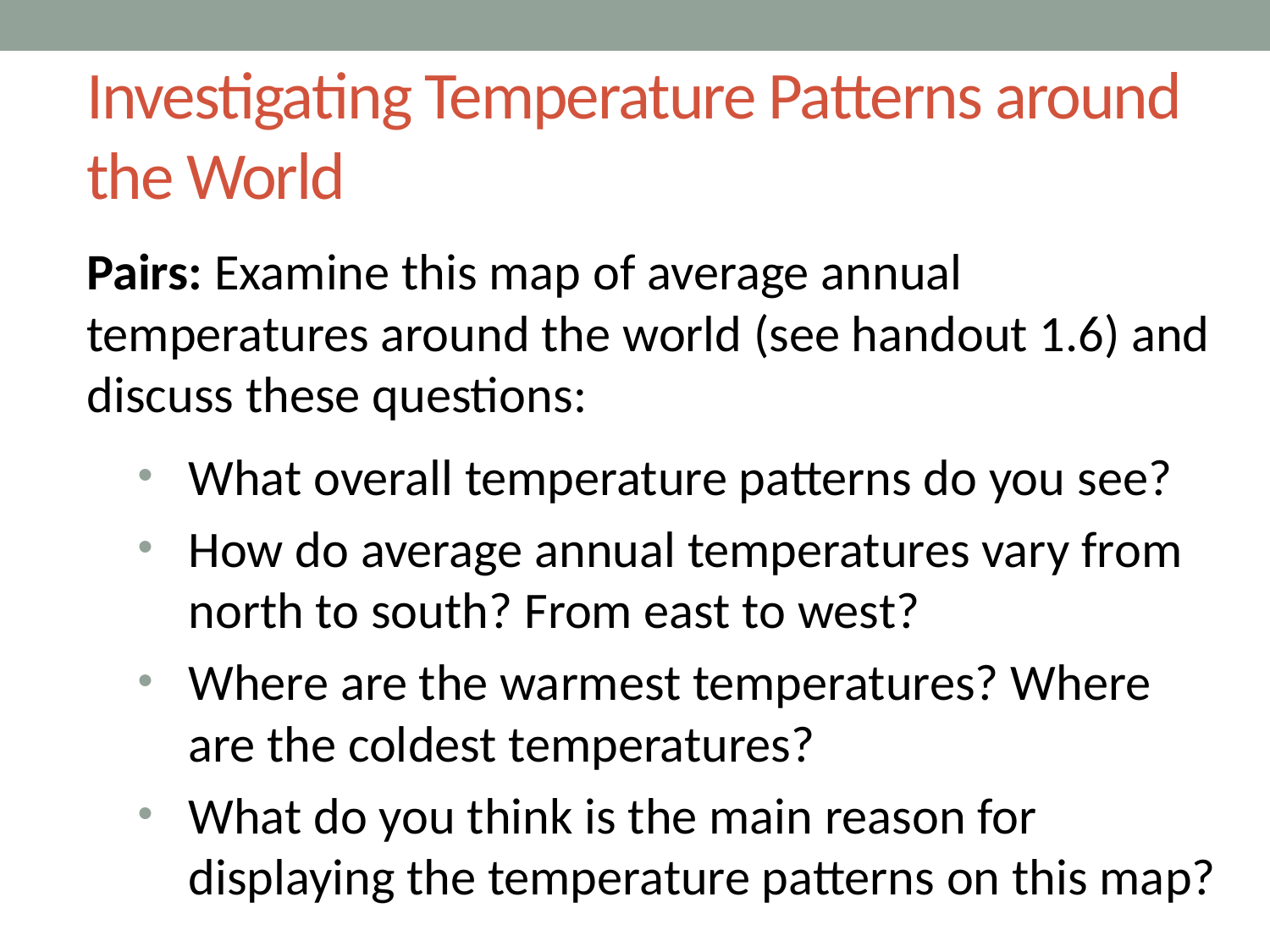

# Investigating Temperature Patterns around the World
Pairs: Examine this map of average annual temperatures around the world (see handout 1.6) and discuss these questions:
What overall temperature patterns do you see?
How do average annual temperatures vary from north to south? From east to west?
Where are the warmest temperatures? Where are the coldest temperatures?
What do you think is the main reason for displaying the temperature patterns on this map?